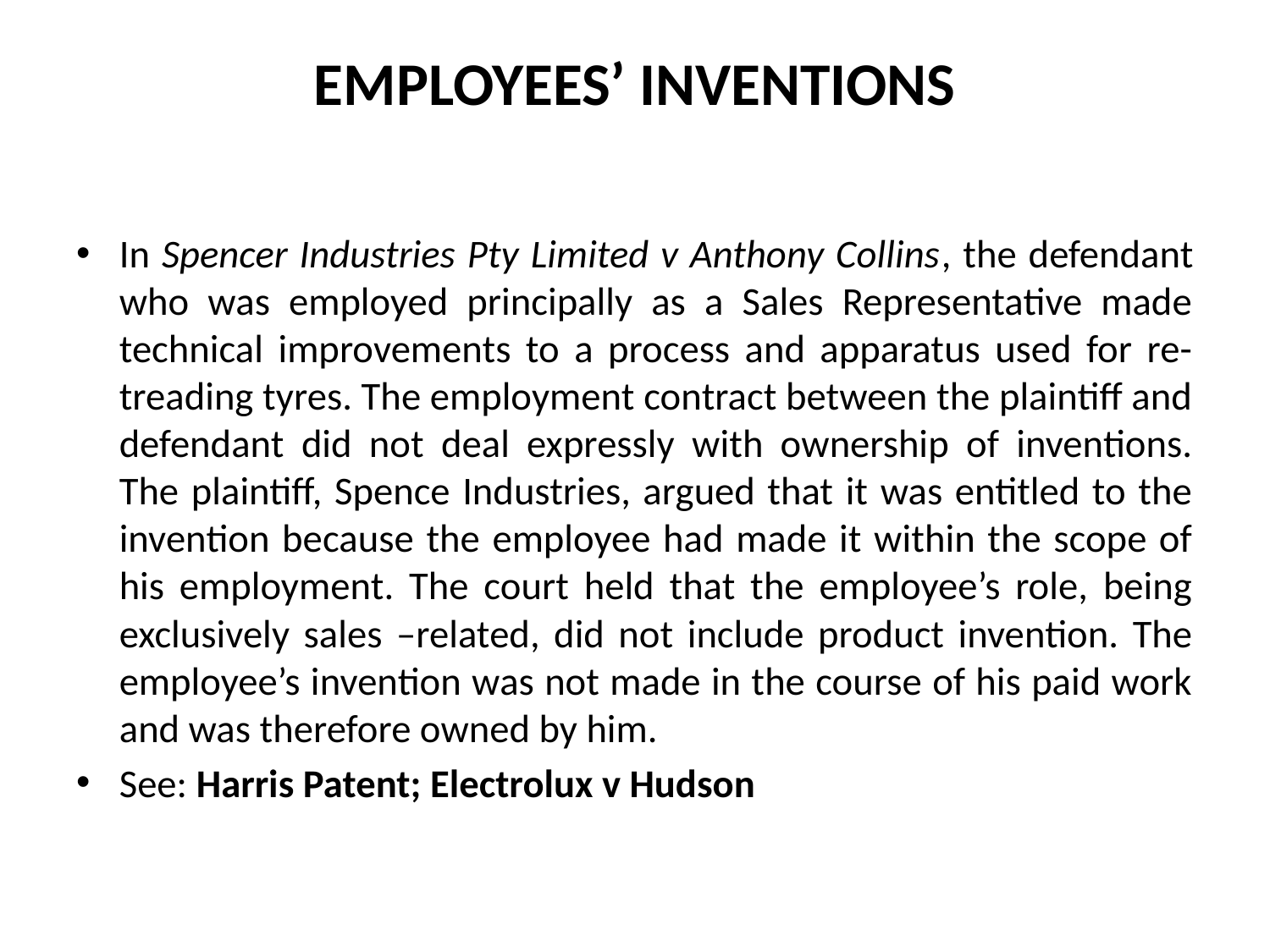

# EMPLOYEES’ INVENTIONS
In Spencer Industries Pty Limited v Anthony Collins, the defendant who was employed principally as a Sales Representative made technical improvements to a process and apparatus used for re-treading tyres. The employment contract between the plaintiff and defendant did not deal expressly with ownership of inventions. The plaintiff, Spence Industries, argued that it was entitled to the invention because the employee had made it within the scope of his employment. The court held that the employee’s role, being exclusively sales –related, did not include product invention. The employee’s invention was not made in the course of his paid work and was therefore owned by him.
See: Harris Patent; Electrolux v Hudson